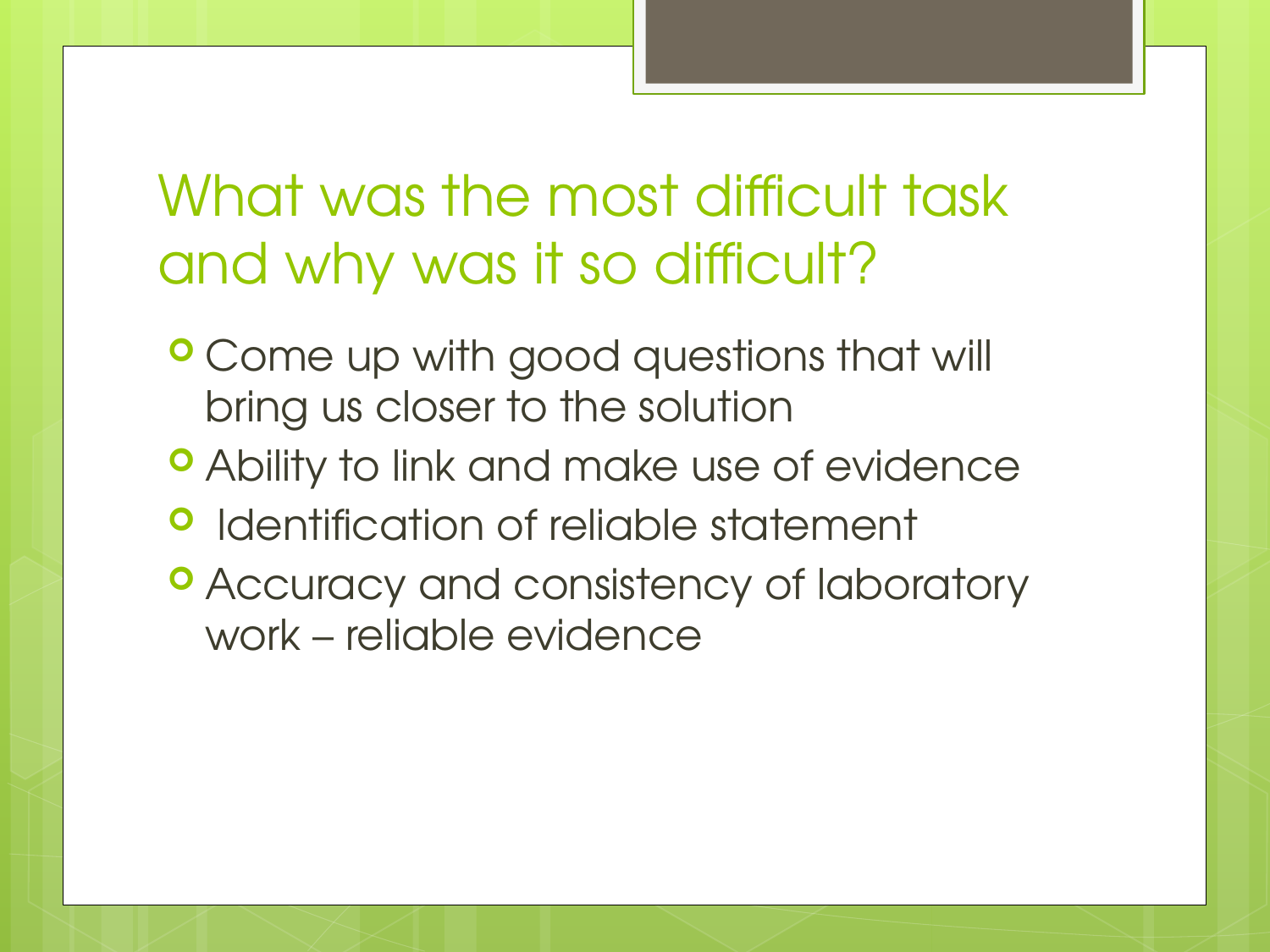

# What was the most difficult task and why was it so difficult?
Come up with good questions that will bring us closer to the solution
Ability to link and make use of evidence
 Identification of reliable statement
Accuracy and consistency of laboratory work – reliable evidence